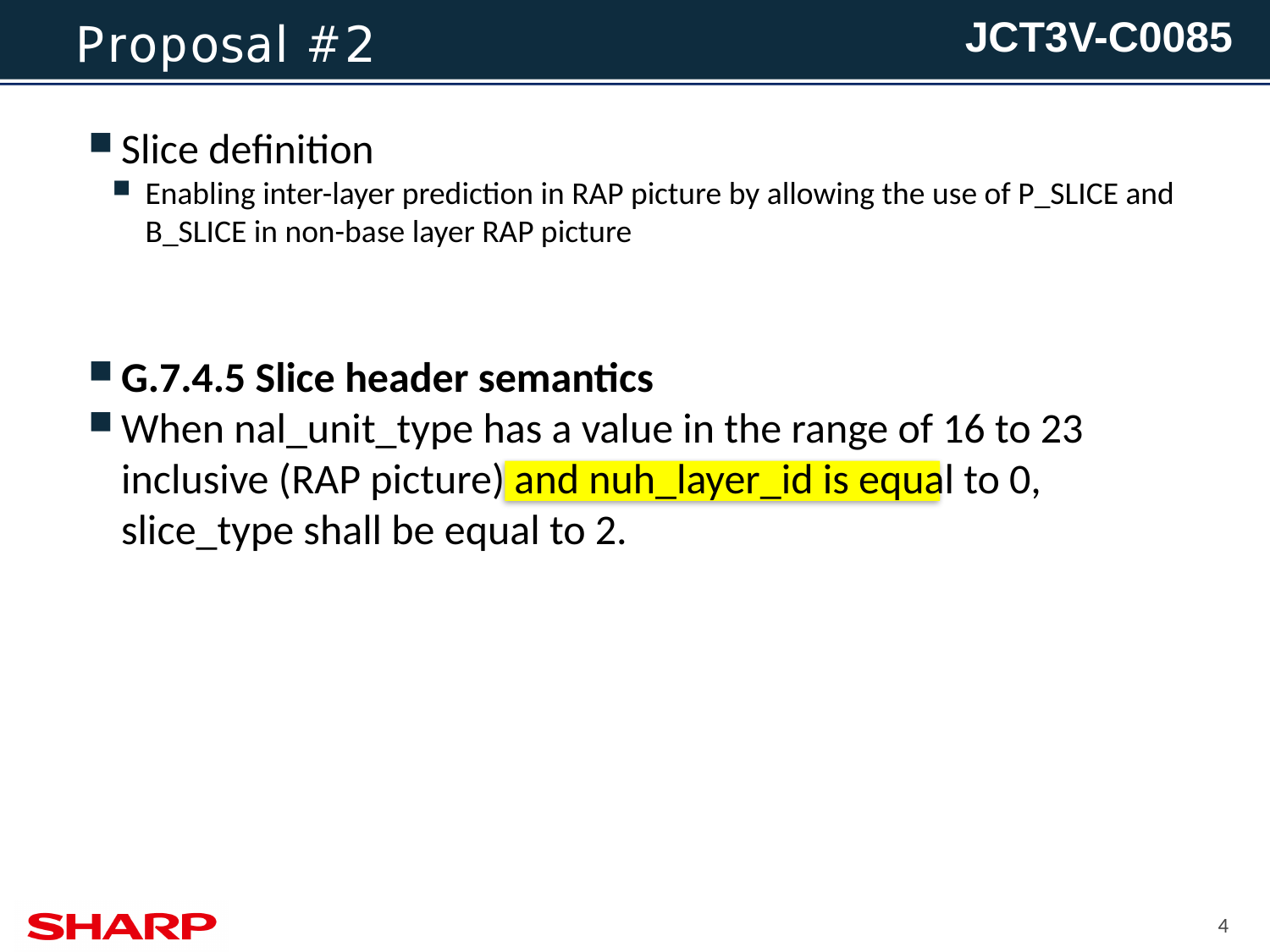

# Proposal #2
Slice definition
Enabling inter-layer prediction in RAP picture by allowing the use of P_SLICE and B_SLICE in non-base layer RAP picture

G.7.4.5 Slice header semantics
When nal_unit_type has a value in the range of 16 to 23 inclusive (RAP picture) and nuh_layer_id is equal to 0, slice_type shall be equal to 2.

4